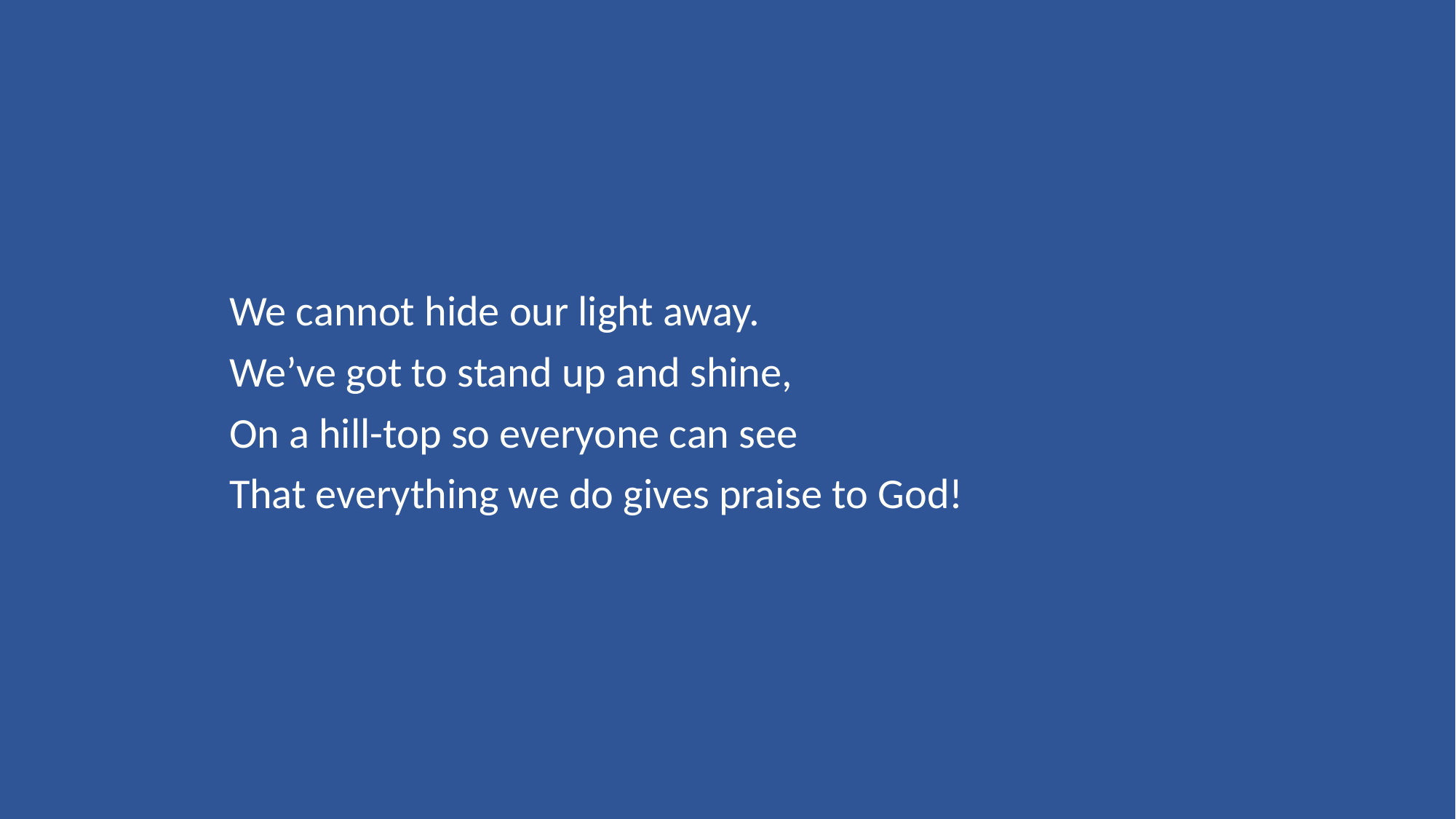

We cannot hide our light away.
We’ve got to stand up and shine,
On a hill-top so everyone can see
That everything we do gives praise to God!